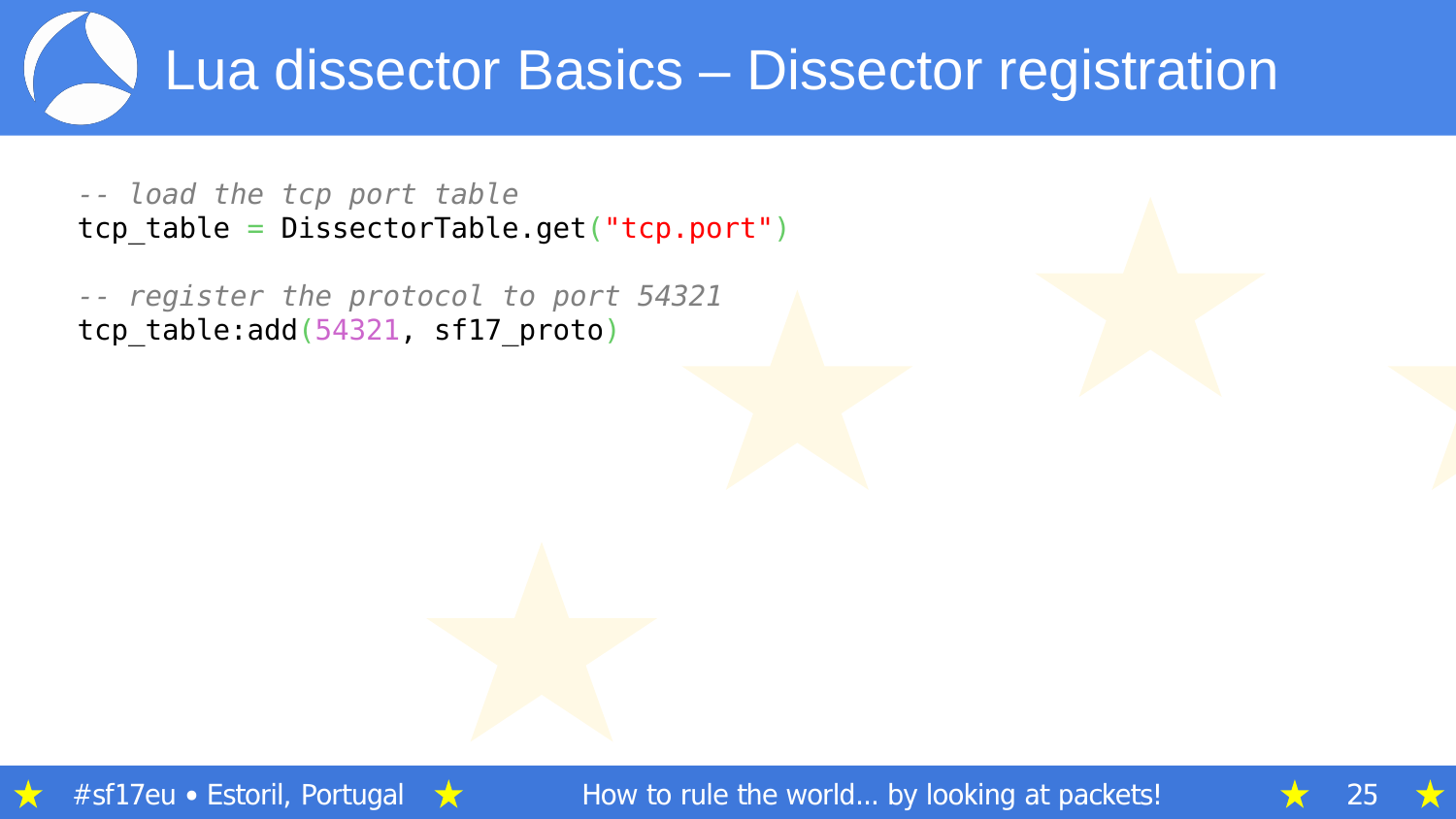

Lua dissector Basics – Dissector registration
-- load the tcp port table
tcp_table = DissectorTable.get("tcp.port")

-- register the protocol to port 54321
tcp_table:add(54321, sf17_proto)